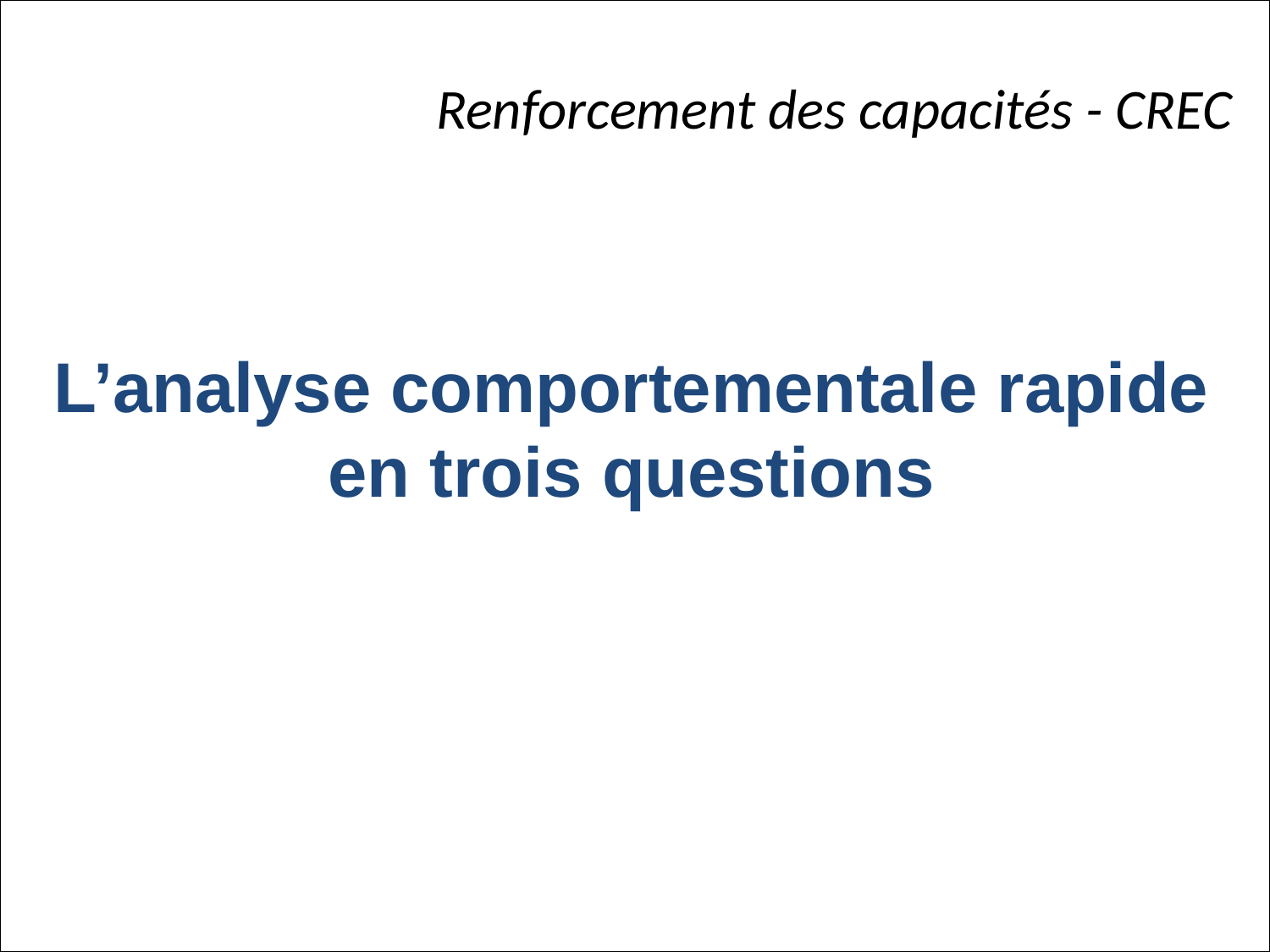

Renforcement des capacités - CREC
L’analyse comportementale rapide en trois questions